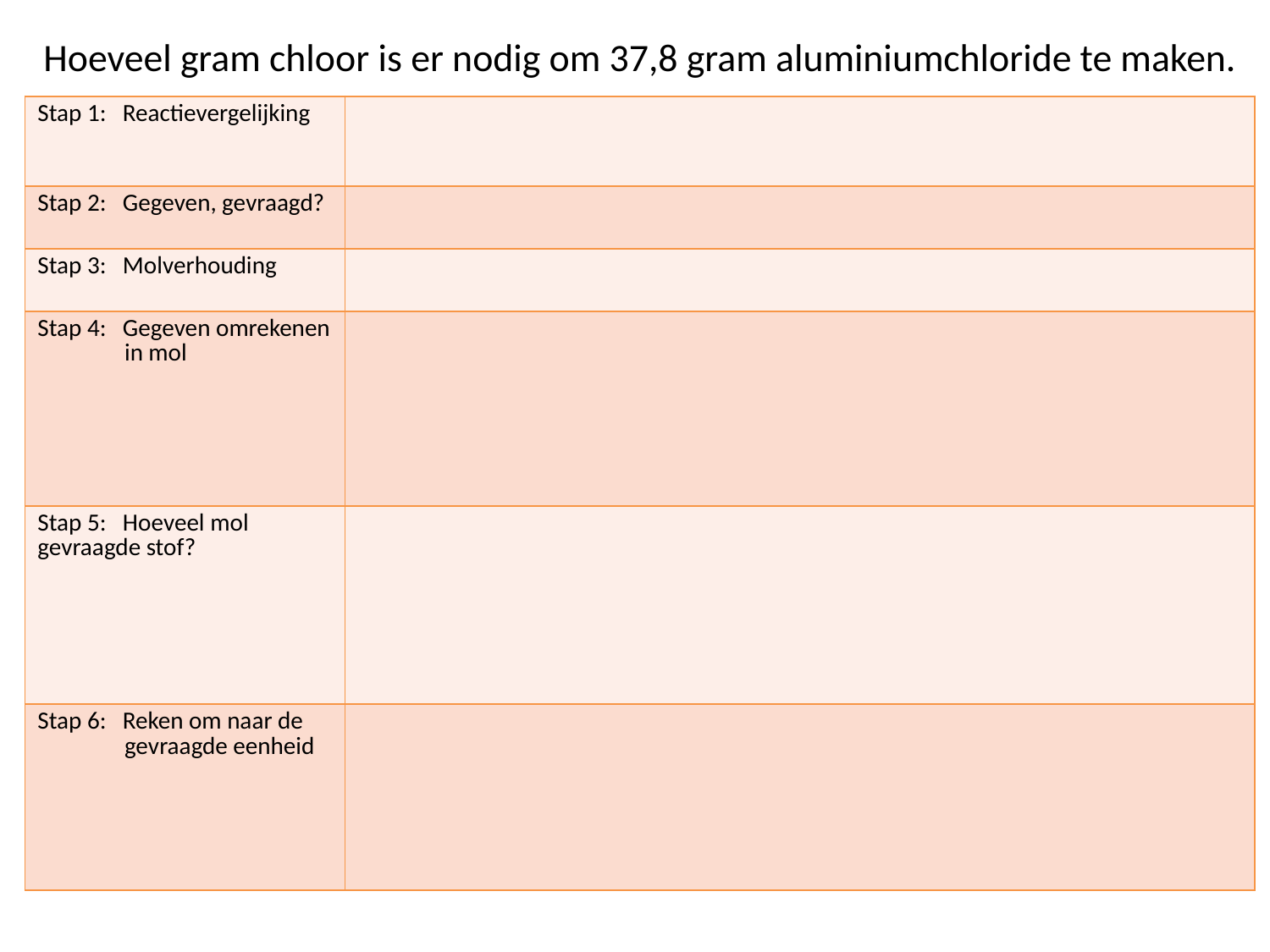

Hoeveel gram chloor is er nodig om 37,8 gram aluminiumchloride te maken.
| Stap 1: Reactievergelijking |  |
| --- | --- |
| Stap 2: Gegeven, gevraagd? |  |
| Stap 3: Molverhouding |  |
| Stap 4: Gegeven omrekenen in mol |  |
| Stap 5: Hoeveel mol gevraagde stof? |  |
| Stap 6: Reken om naar de gevraagde eenheid |  |